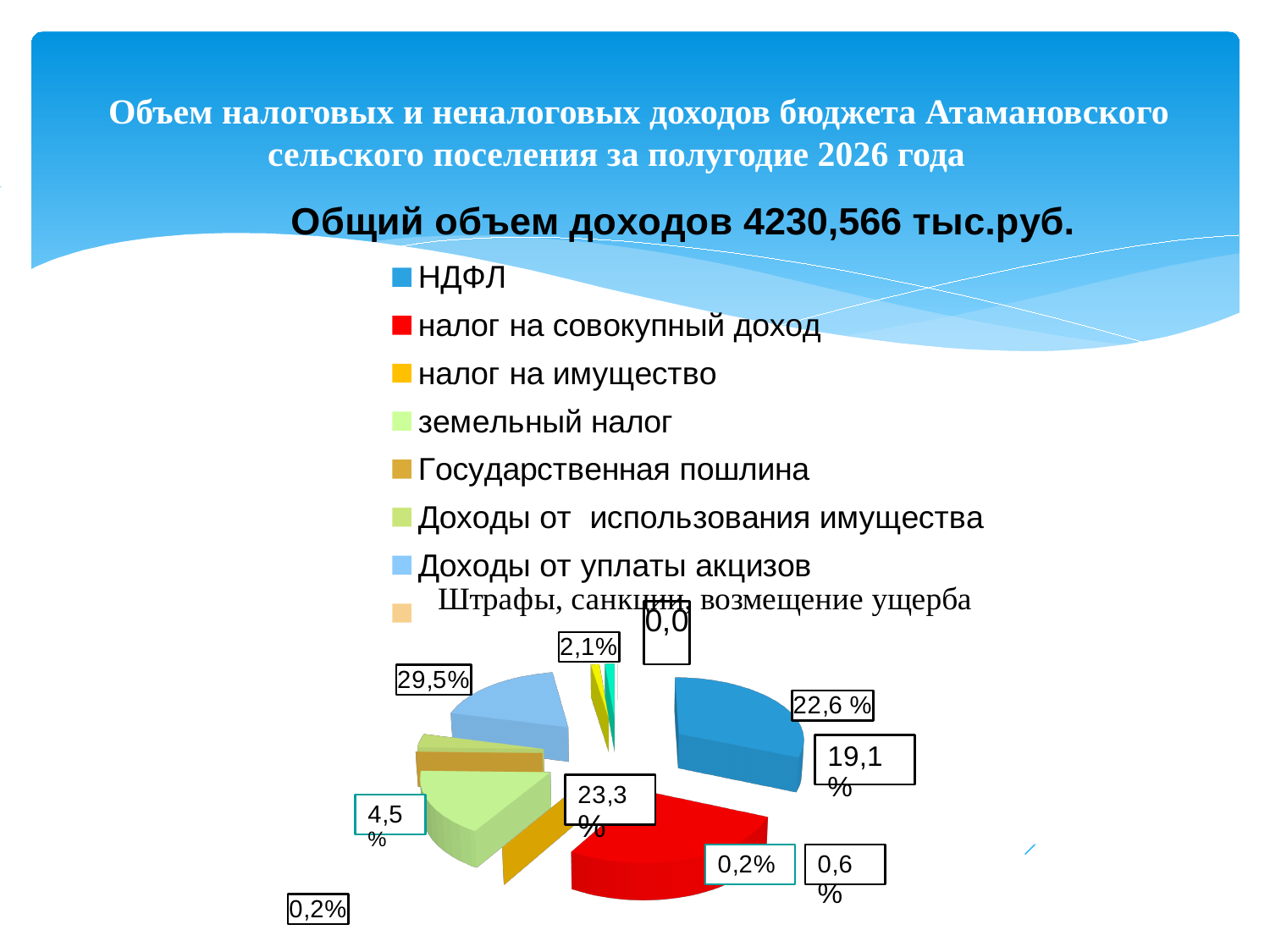

# Объем налоговых и неналоговых доходов бюджета Атамановского сельского поселения за полугодие 2026 года

[unsupported chart]